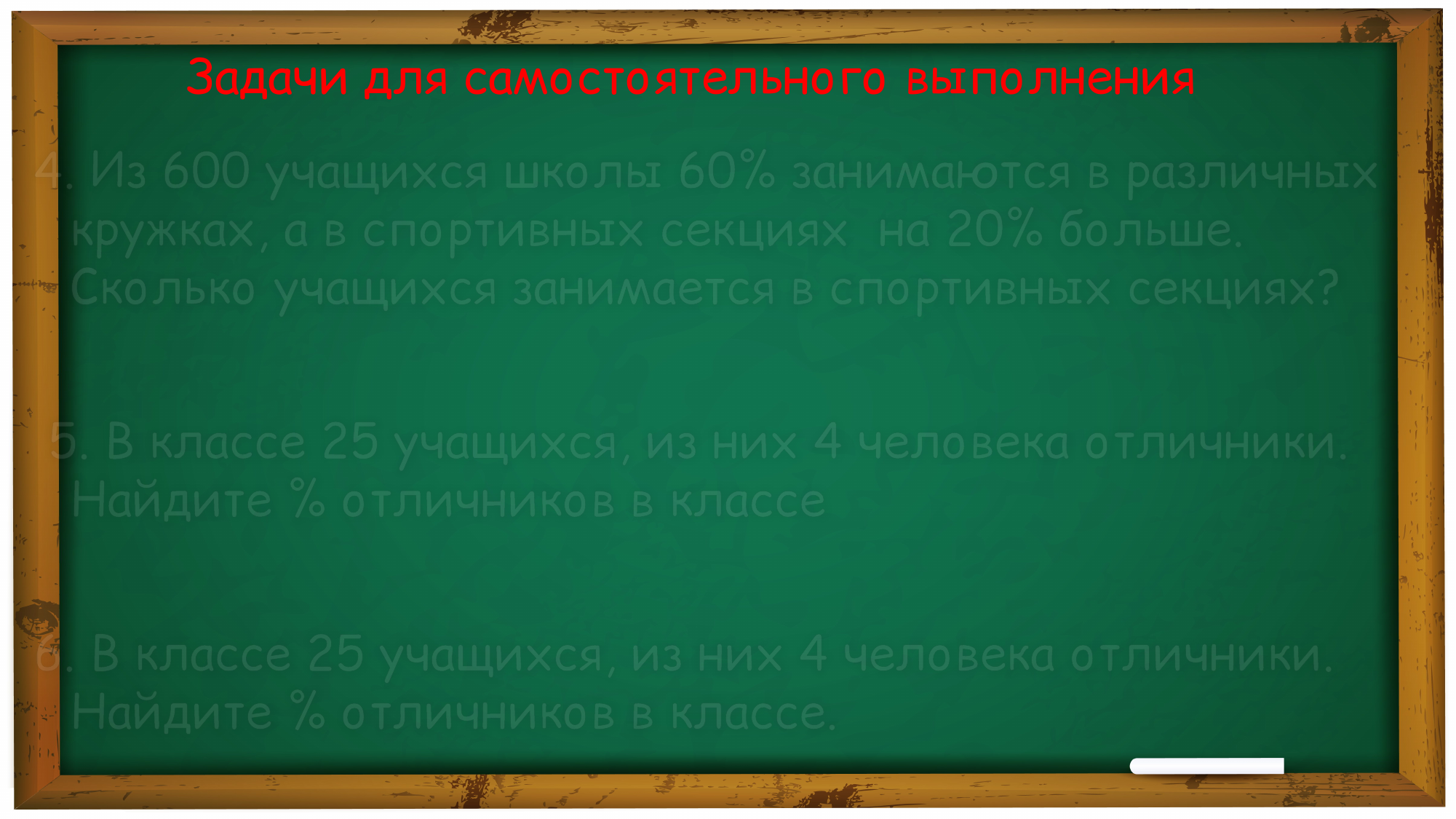

Задачи для самостоятельного выполнения
4. Из 600 учащихся школы 60% занимаются в различных кружках, а в спортивных секциях  на 20% больше. Сколько учащихся занимается в спортивных секциях?

 5. В классе 25 учащихся, из них 4 человека отличники. Найдите % отличников в классе

6. В классе 25 учащихся, из них 4 человека отличники. Найдите % отличников в классе.